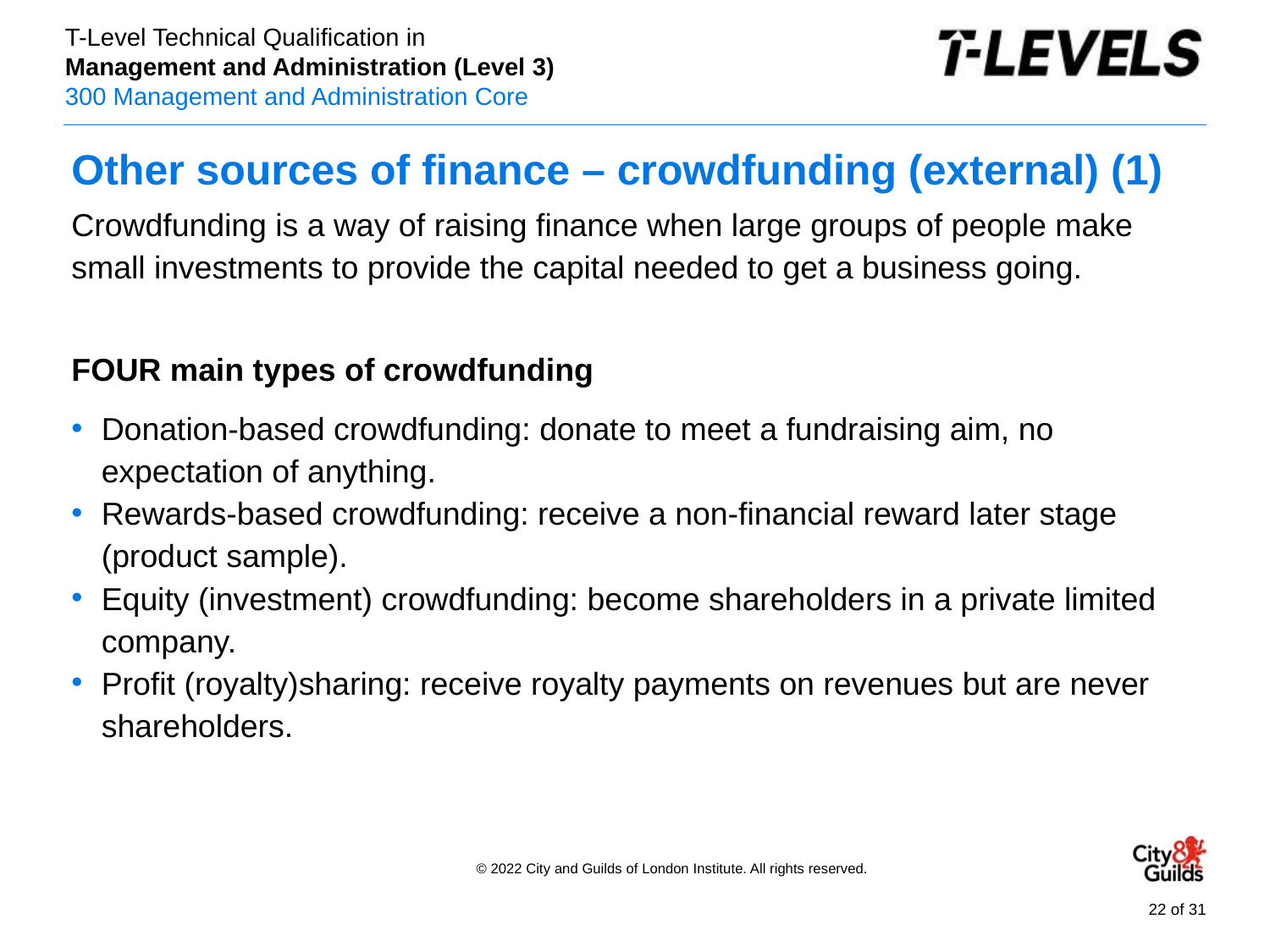

# Other sources of finance – crowdfunding (external) (1)
Crowdfunding is a way of raising finance when large groups of people make small investments to provide the capital needed to get a business going.

FOUR main types of crowdfunding
Donation-based crowdfunding: donate to meet a fundraising aim, no expectation of anything.
Rewards-based crowdfunding: receive a non-financial reward later stage (product sample).
Equity (investment) crowdfunding: become shareholders in a private limited company.
Profit (royalty)sharing: receive royalty payments on revenues but are never shareholders.